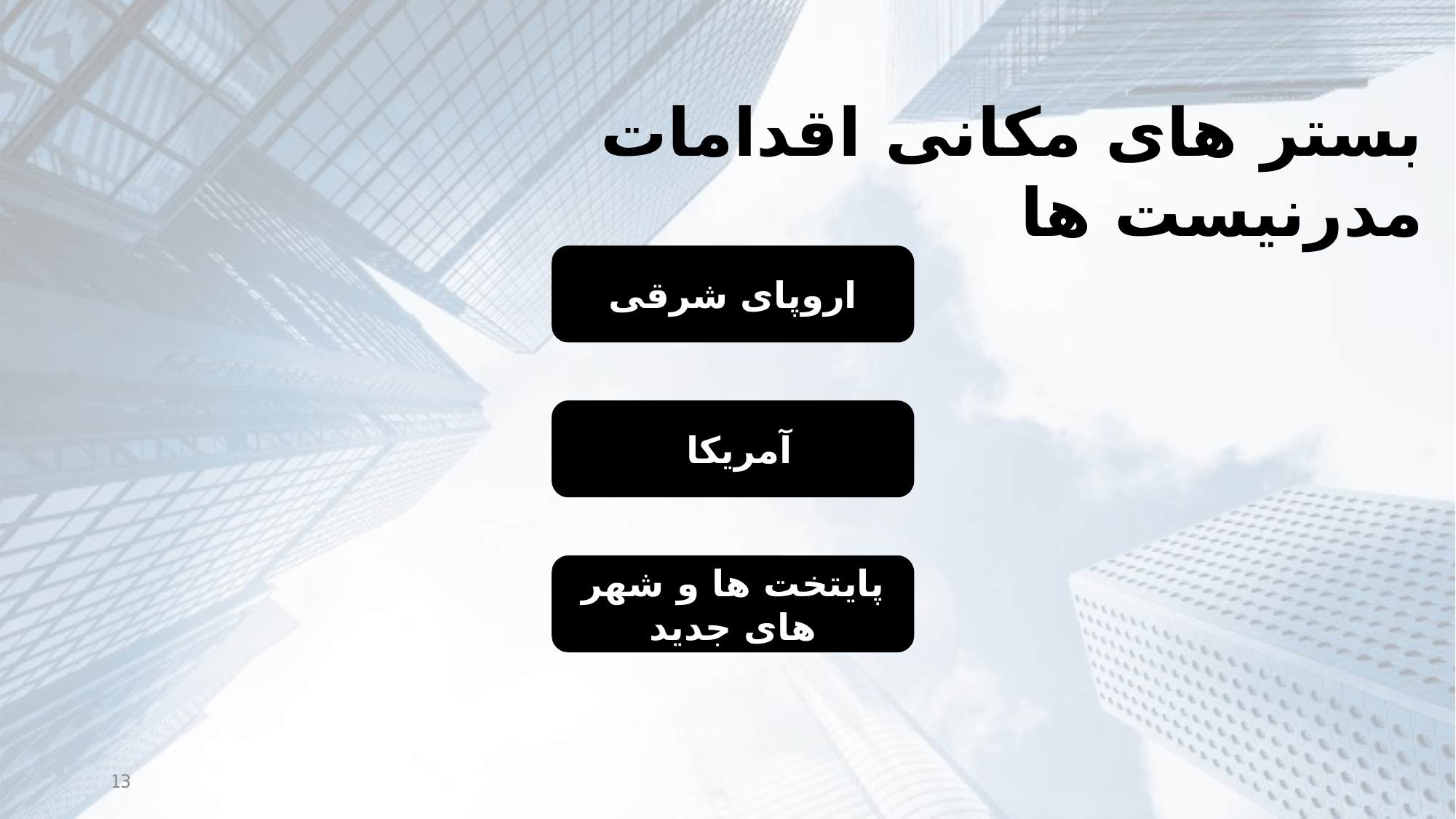

بستر های مکانی اقدامات مدرنیست ها
اروپای شرقی
آمریکا
پایتخت ها و شهر های جدید
13